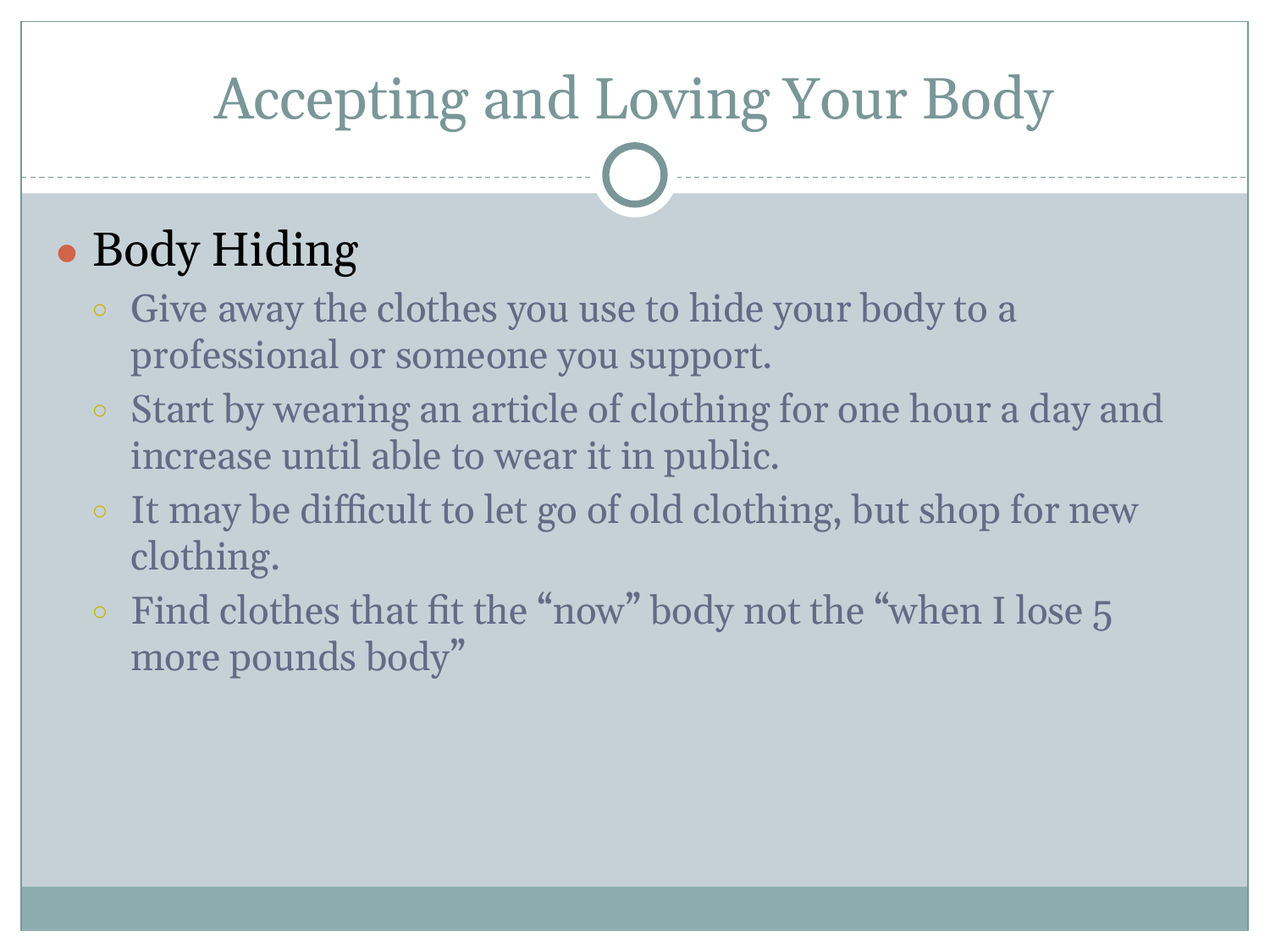

# Accepting and Loving Your Body
Body Hiding
Give away the clothes you use to hide your body to a professional or someone you support.
Start by wearing an article of clothing for one hour a day and increase until able to wear it in public.
It may be difficult to let go of old clothing, but shop for new clothing.
Find clothes that fit the “now” body not the “when I lose 5 more pounds body”